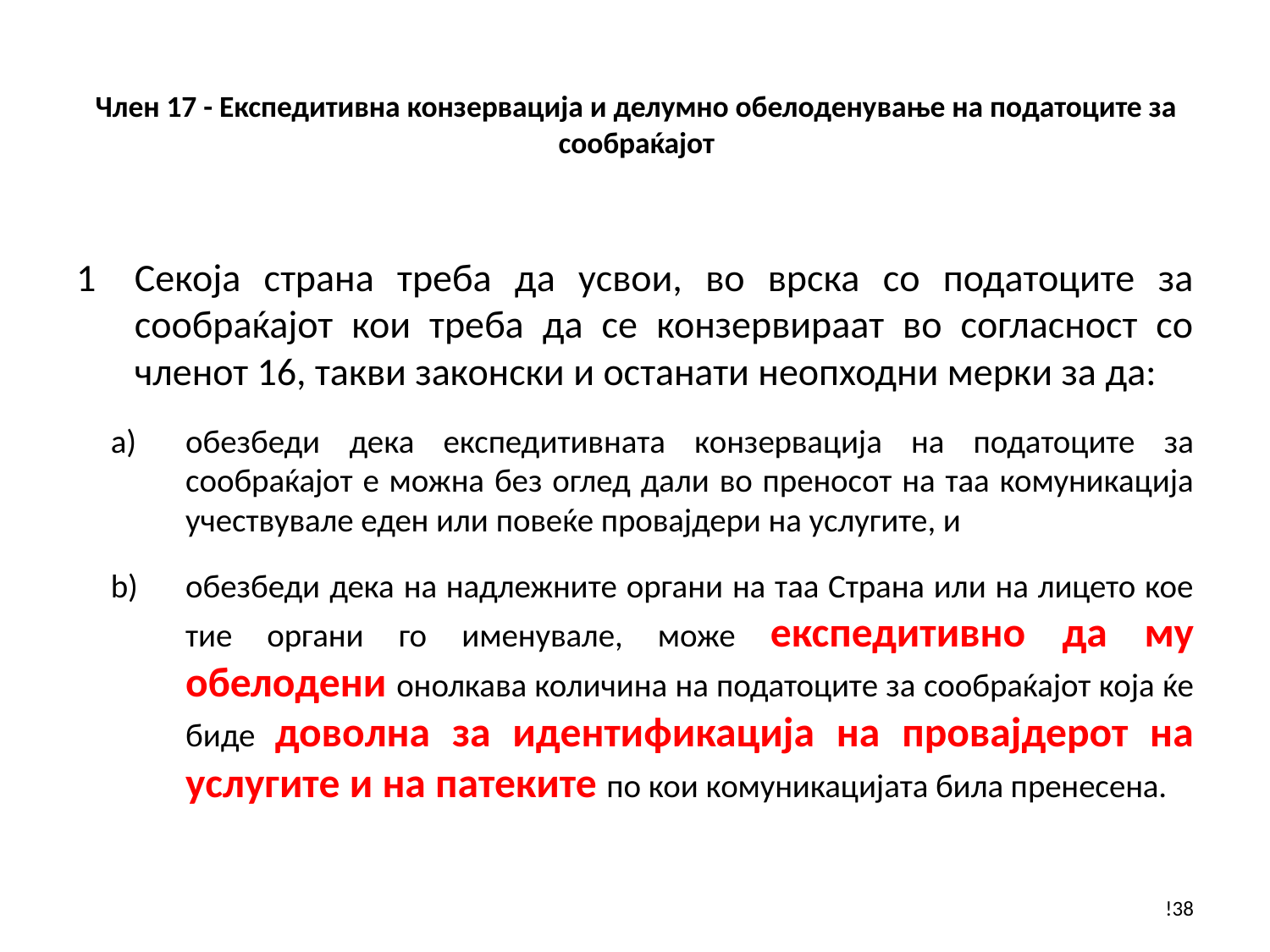

# Член 17 - Експедитивна конзервација и делумно обелоденување на податоците за сообраќајот
Секоја страна треба да усвои, во врска со податоците за сообраќајот кои треба да се конзервираат во согласност со членот 16, такви законски и останати неопходни мерки за да:
обезбеди дека експедитивната конзервација на податоците за сообраќајот е можна без оглед дали во преносот на таа комуникација учествувале еден или повеќе провајдери на услугите, и
обезбеди дека на надлежните органи на таа Страна или на лицето кое тие органи го именувале, може експедитивно да му обелодени онолкава количина на податоците за сообраќајот која ќе биде доволна за идентификација на провајдерот на услугите и на патеките по кои комуникацијата била пренесена.
!38